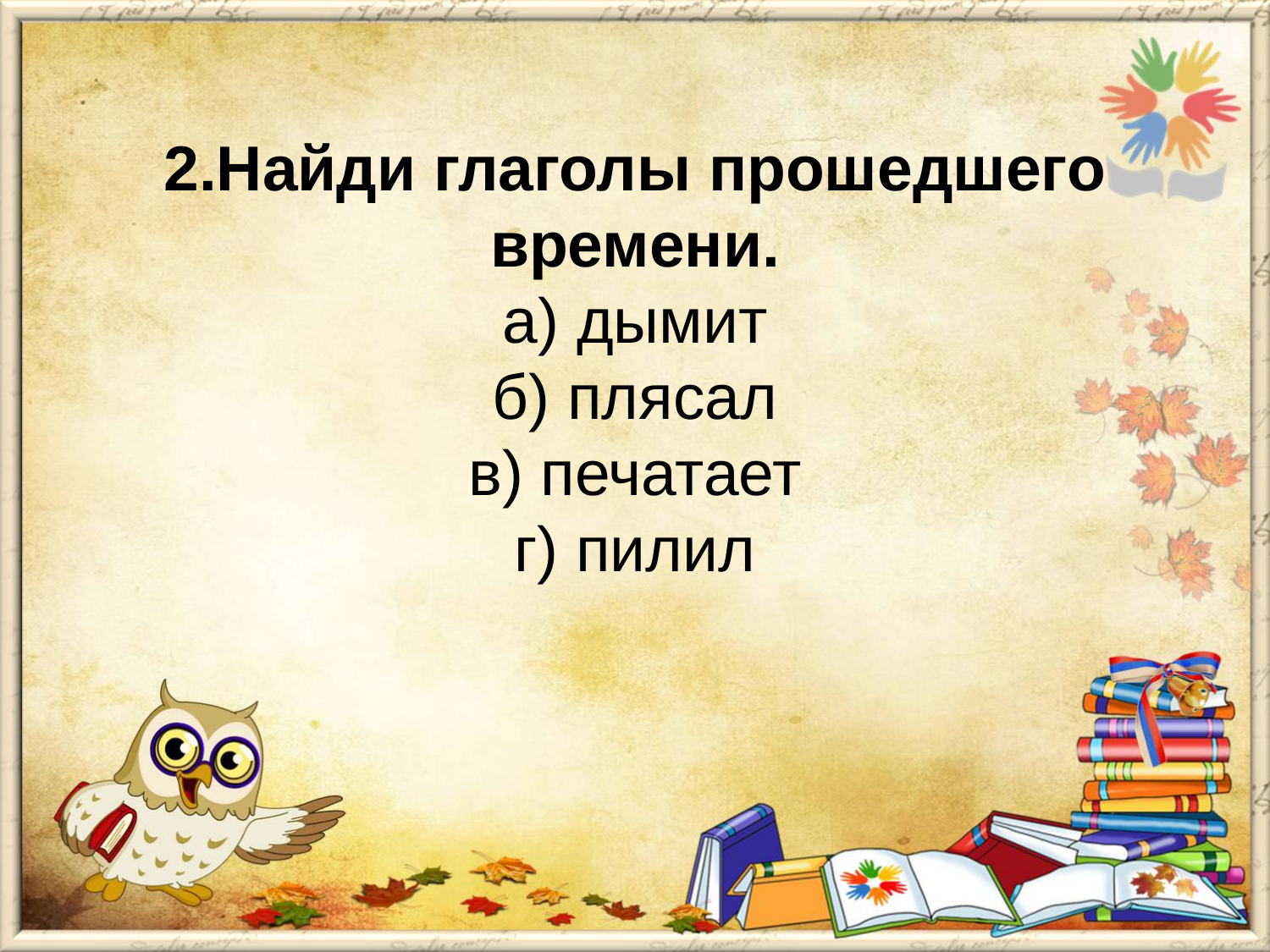

2.Найди глаголы прошедшего времени.
а) дымит
б) плясал
в) печатает
г) пилил
#